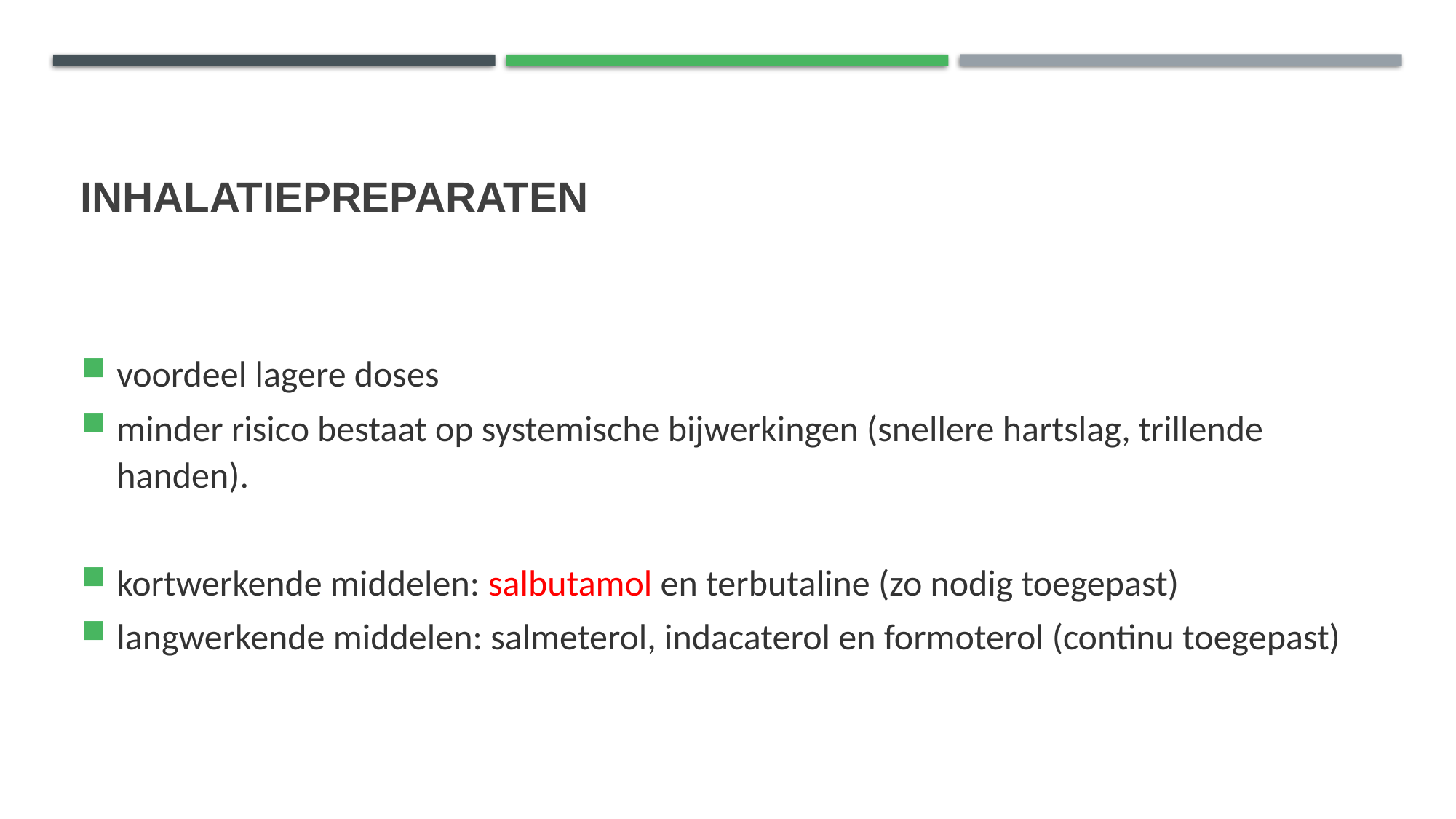

# Inhalatiepreparaten

voordeel lagere doses
minder risico bestaat op systemische bijwerkingen (snellere hartslag, trillende handen).

kortwerkende middelen: salbutamol en terbutaline (zo nodig toegepast)
langwerkende middelen: salmeterol, indacaterol en formoterol (continu toegepast)